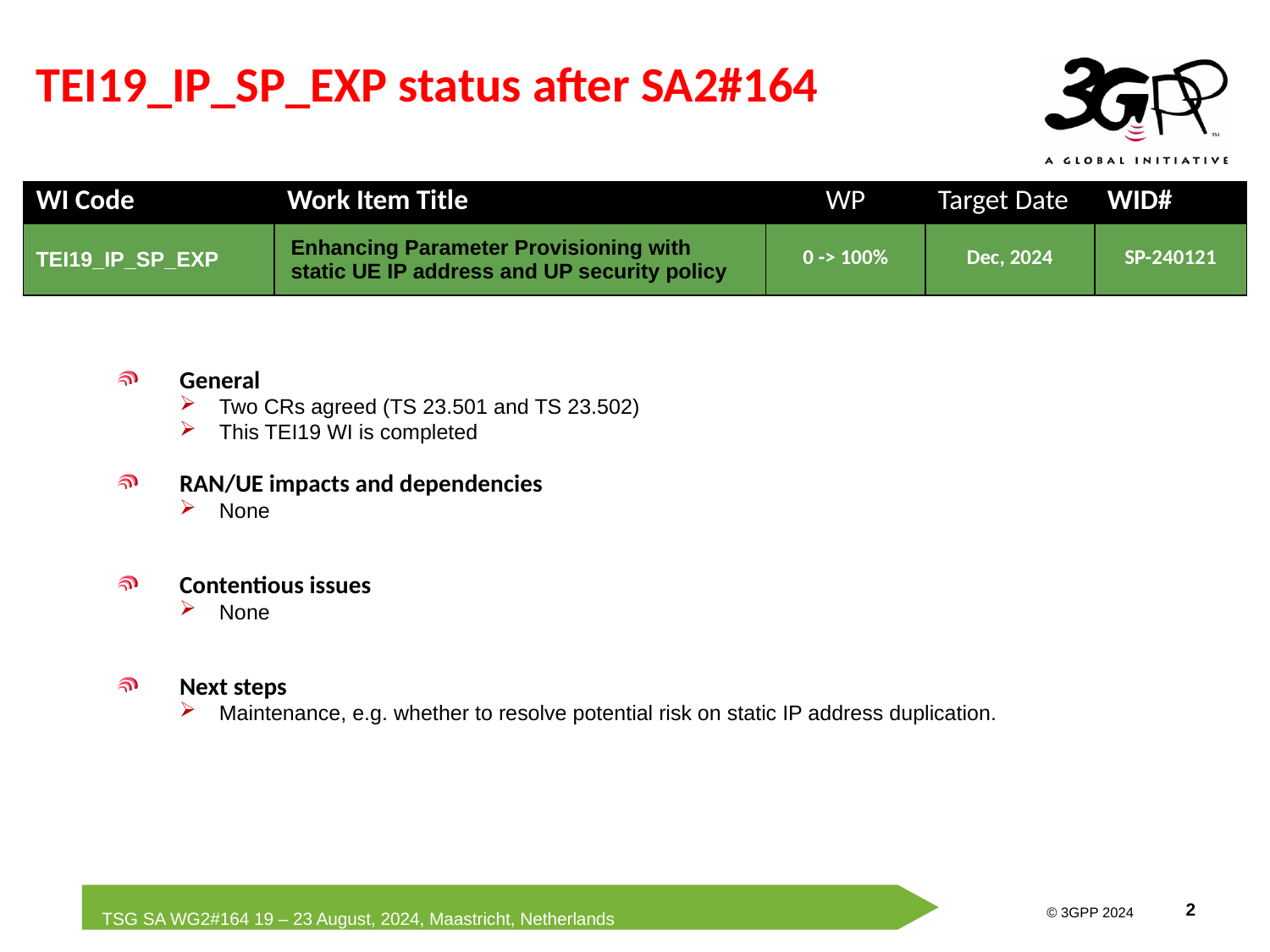

TEI19_IP_SP_EXP status after SA2#164
| WI Code | Work Item Title | WP | Target Date | WID# |
| --- | --- | --- | --- | --- |
| TEI19\_IP\_SP\_EXP | Enhancing Parameter Provisioning with static UE IP address and UP security policy | 0 -> 100% | Dec, 2024 | SP-240121 |
General
Two CRs agreed (TS 23.501 and TS 23.502)
This TEI19 WI is completed

RAN/UE impacts and dependencies
None

Contentious issues
None

Next steps
Maintenance, e.g. whether to resolve potential risk on static IP address duplication.